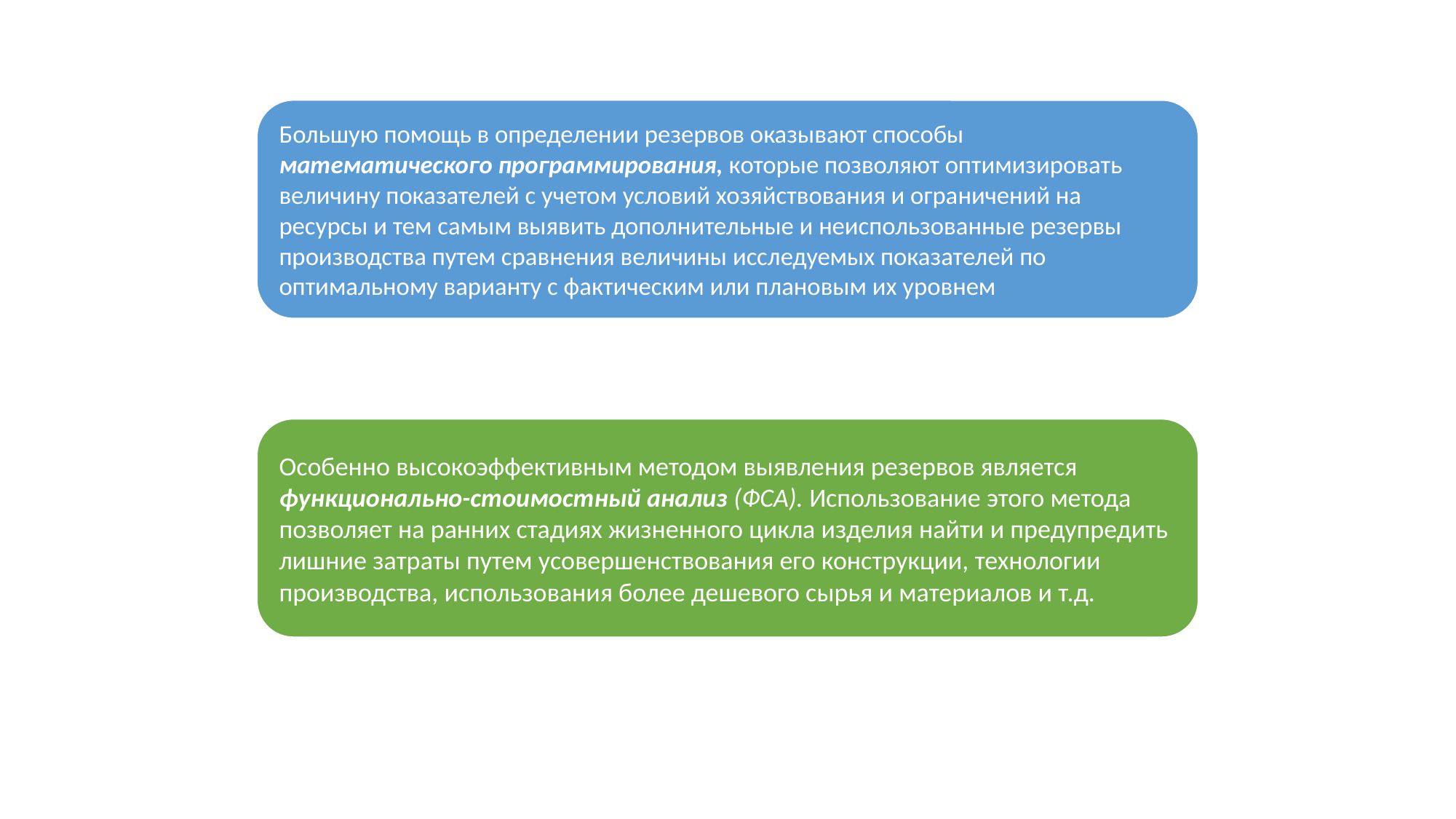

Большую помощь в определении резервов оказывают способы математического программирования, которые позволяют оптимизировать величину показателей с учетом условий хозяйствования и ограничений на ресурсы и тем самым выявить дополнительные и неиспользованные резервы производства путем сравнения величины исследуемых показателей по оптимальному варианту с фактическим или плановым их уровнем
Особенно высокоэффективным методом выявления резервов является функционально-стоимостный анализ (ФСА). Использование этого метода позволяет на ранних стадиях жизненного цикла изделия найти и предупредить лишние затраты путем усовершенствования его конструкции, технологии производства, использования более дешевого сырья и материалов и т.д.